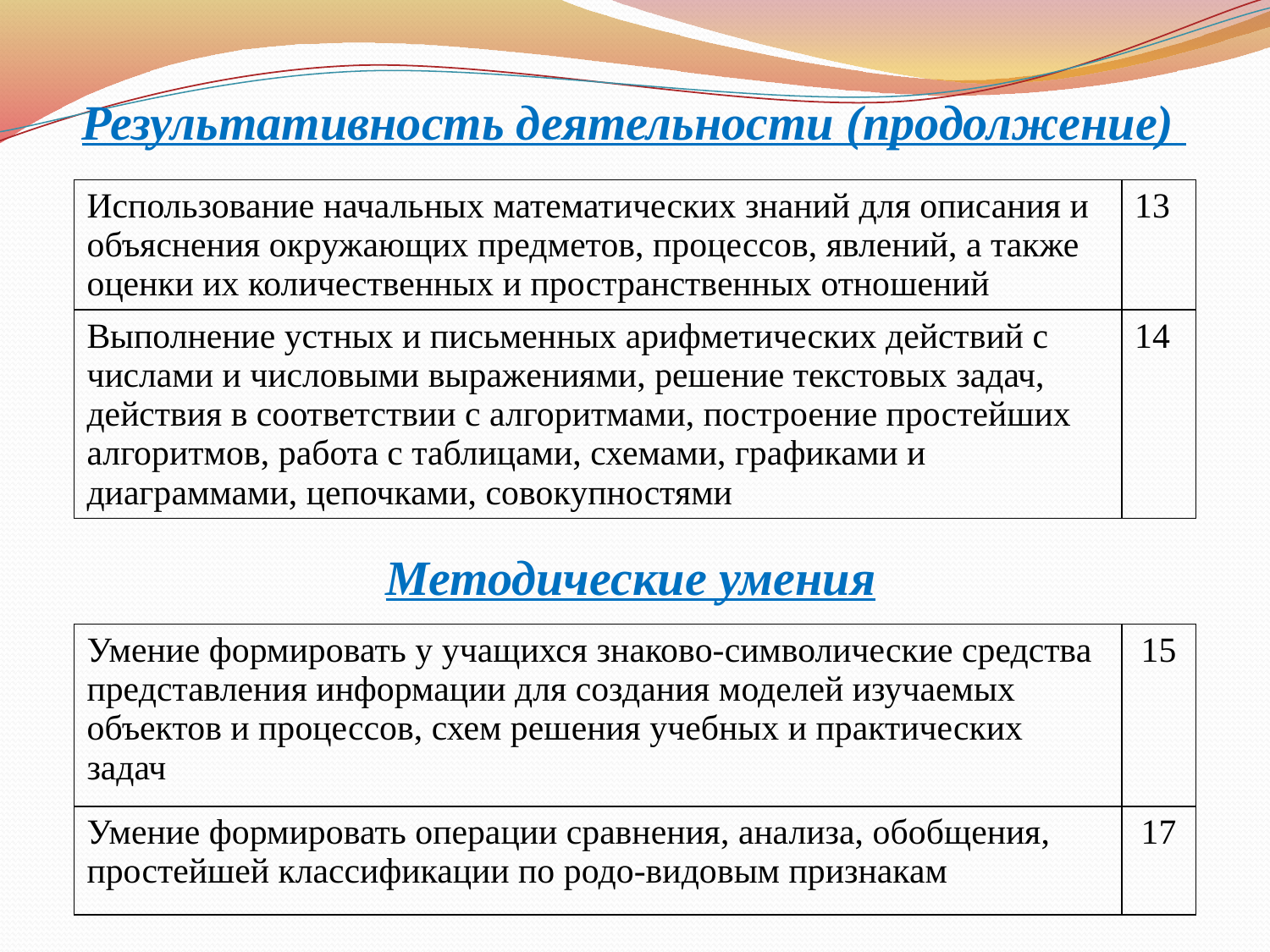

Результативность деятельности (продолжение)
| Использование начальных математических знаний для описания и объяснения окружающих предметов, процессов, явлений, а также оценки их количественных и пространственных отношений | 13 |
| --- | --- |
| Выполнение устных и письменных арифметических действий с числами и числовыми выражениями, решение текстовых задач, действия в соответствии с алгоритмами, построение простейших алгоритмов, работа с таблицами, схемами, графиками и диаграммами, цепочками, совокупностями | 14 |
Методические умения
| Умение формировать у учащихся знаково-символические средства представления информации для создания моделей изучаемых объектов и процессов, схем решения учебных и практических задач | 15 |
| --- | --- |
| Умение формировать операции сравнения, анализа, обобщения, простейшей классификации по родо-видовым признакам | 17 |